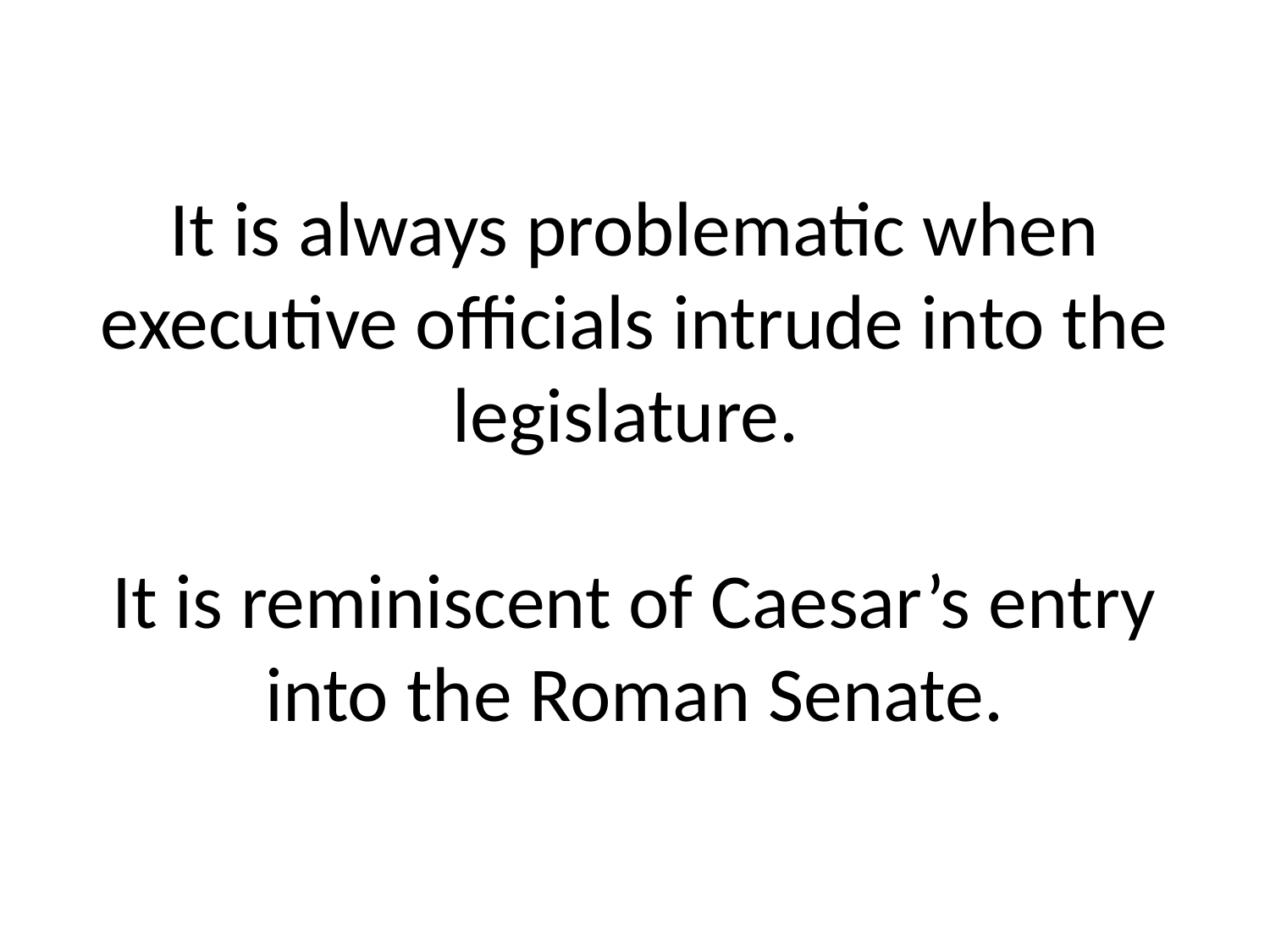

# It is always problematic when executive officials intrude into the legislature. It is reminiscent of Caesar’s entry into the Roman Senate.